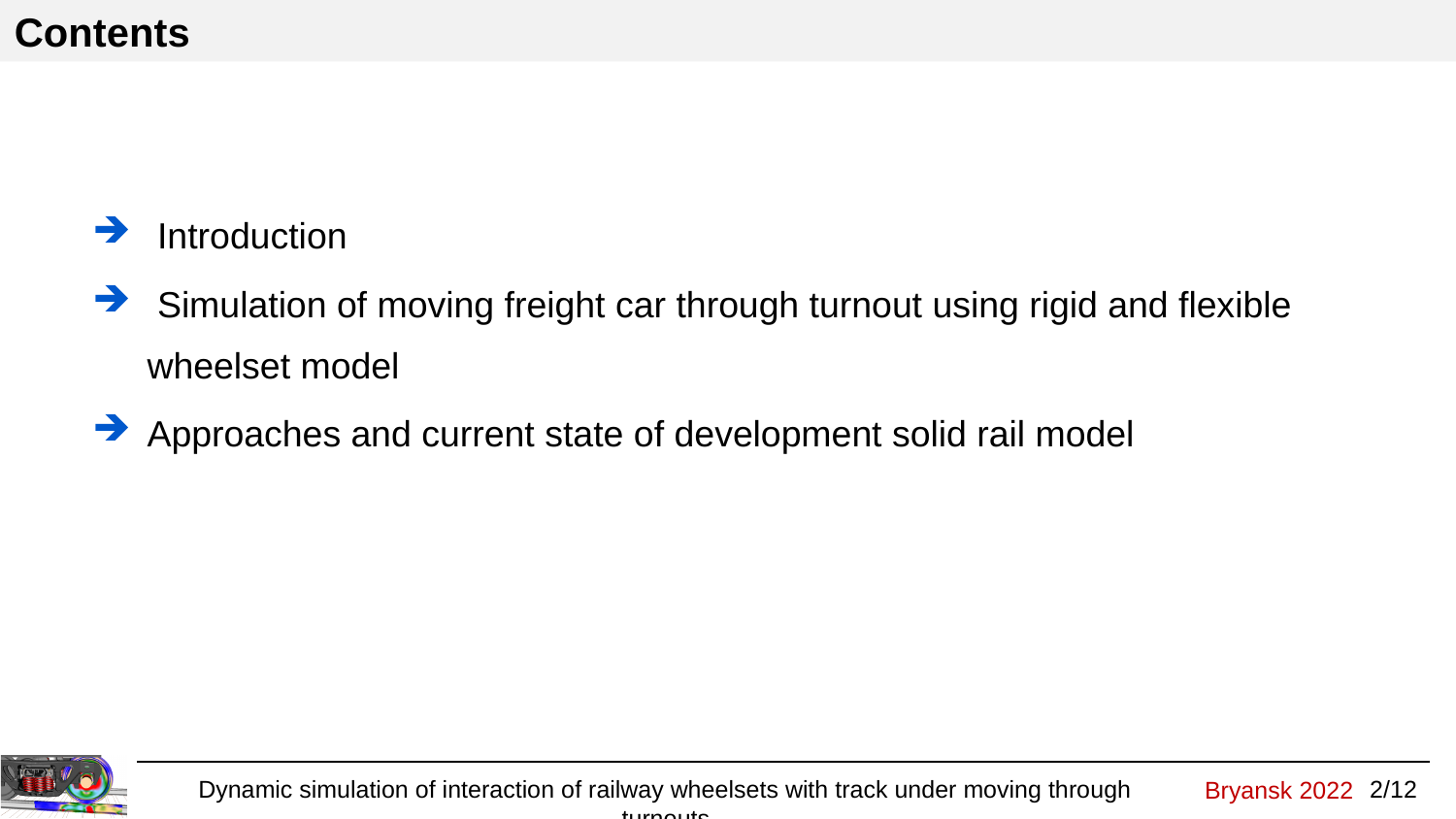

Contents
 Introduction
 Simulation of moving freight car through turnout using rigid and flexible wheelset model
Approaches and current state of development solid rail model